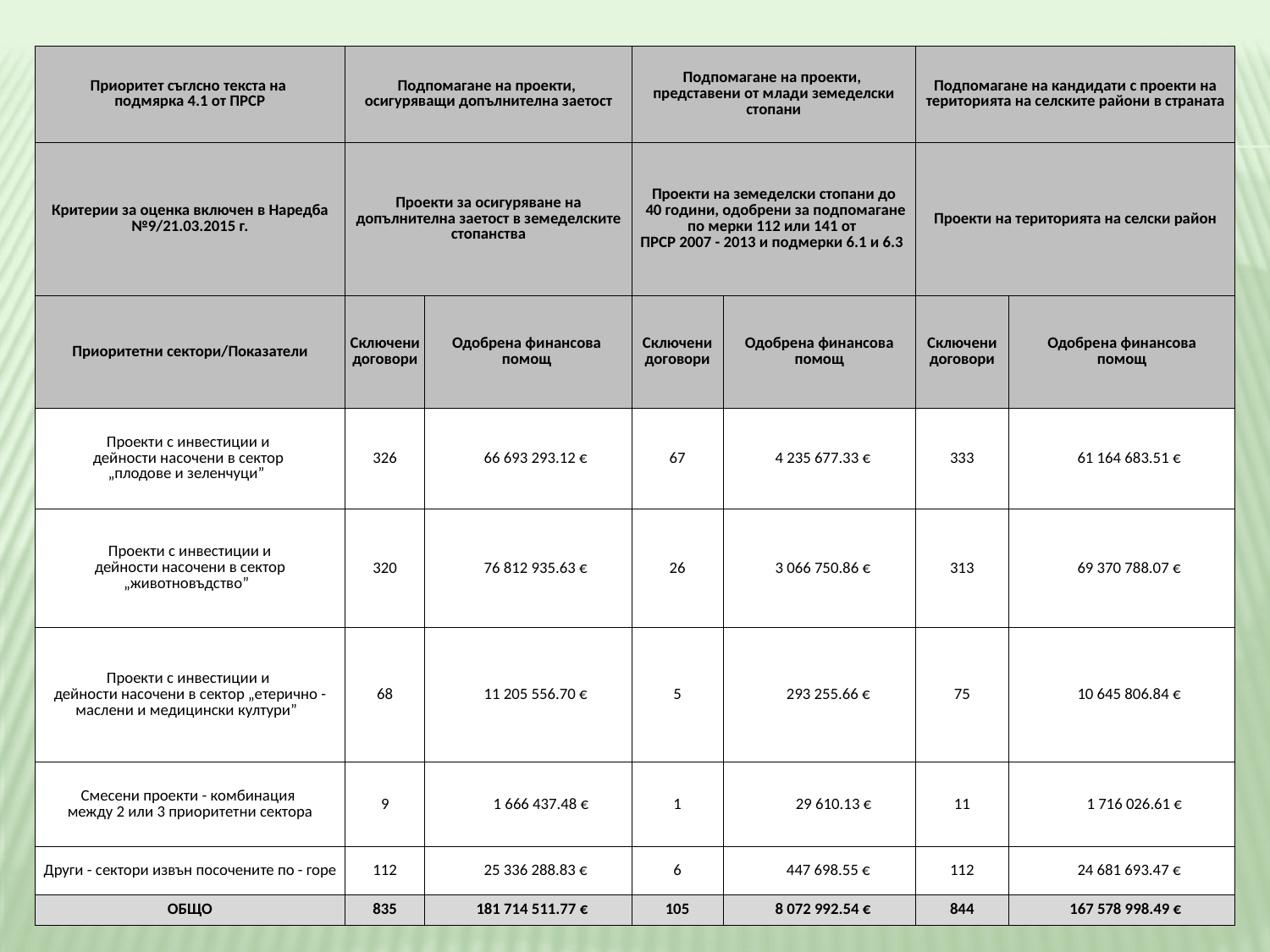

| Приоритет съглсно текста на подмярка 4.1 от ПРСР | Подпомагане на проекти, осигуряващи допълнителна заетост |  | Подпомагане на проекти, представени от млади земеделски стопани |  | Подпомагане на кандидати с проекти на територията на селските райони в страната |  |
| --- | --- | --- | --- | --- | --- | --- |
| Критерии за оценка включен в Наредба №9/21.03.2015 г. | Проекти за осигуряване на допълнителна заетост в земеделските стопанства |  | Проекти на земеделски стопани до 40 години, одобрени за подпомагане по мерки 112 или 141 от ПРСР 2007 - 2013 и подмерки 6.1 и 6.3 |  | Проекти на територията на селски район |  |
| Приоритетни сектори/Показатели | Сключени договори | Одобрена финансова помощ | Сключени договори | Одобрена финансова помощ | Сключени договори | Одобрена финансова помощ |
| Проекти с инвестиции и дейности насочени в сектор „плодове и зеленчуци” | 326 | 66 693 293.12 € | 67 | 4 235 677.33 € | 333 | 61 164 683.51 € |
| Проекти с инвестиции и дейности насочени в сектор „животновъдство” | 320 | 76 812 935.63 € | 26 | 3 066 750.86 € | 313 | 69 370 788.07 € |
| Проекти с инвестиции и дейности насочени в сектор „етерично - маслени и медицински култури” | 68 | 11 205 556.70 € | 5 | 293 255.66 € | 75 | 10 645 806.84 € |
| Смесени проекти - комбинация между 2 или 3 приоритетни сектора | 9 | 1 666 437.48 € | 1 | 29 610.13 € | 11 | 1 716 026.61 € |
| Други - сектори извън посочените по - горе | 112 | 25 336 288.83 € | 6 | 447 698.55 € | 112 | 24 681 693.47 € |
| ОБЩО | 835 | 181 714 511.77 € | 105 | 8 072 992.54 € | 844 | 167 578 998.49 € |
#